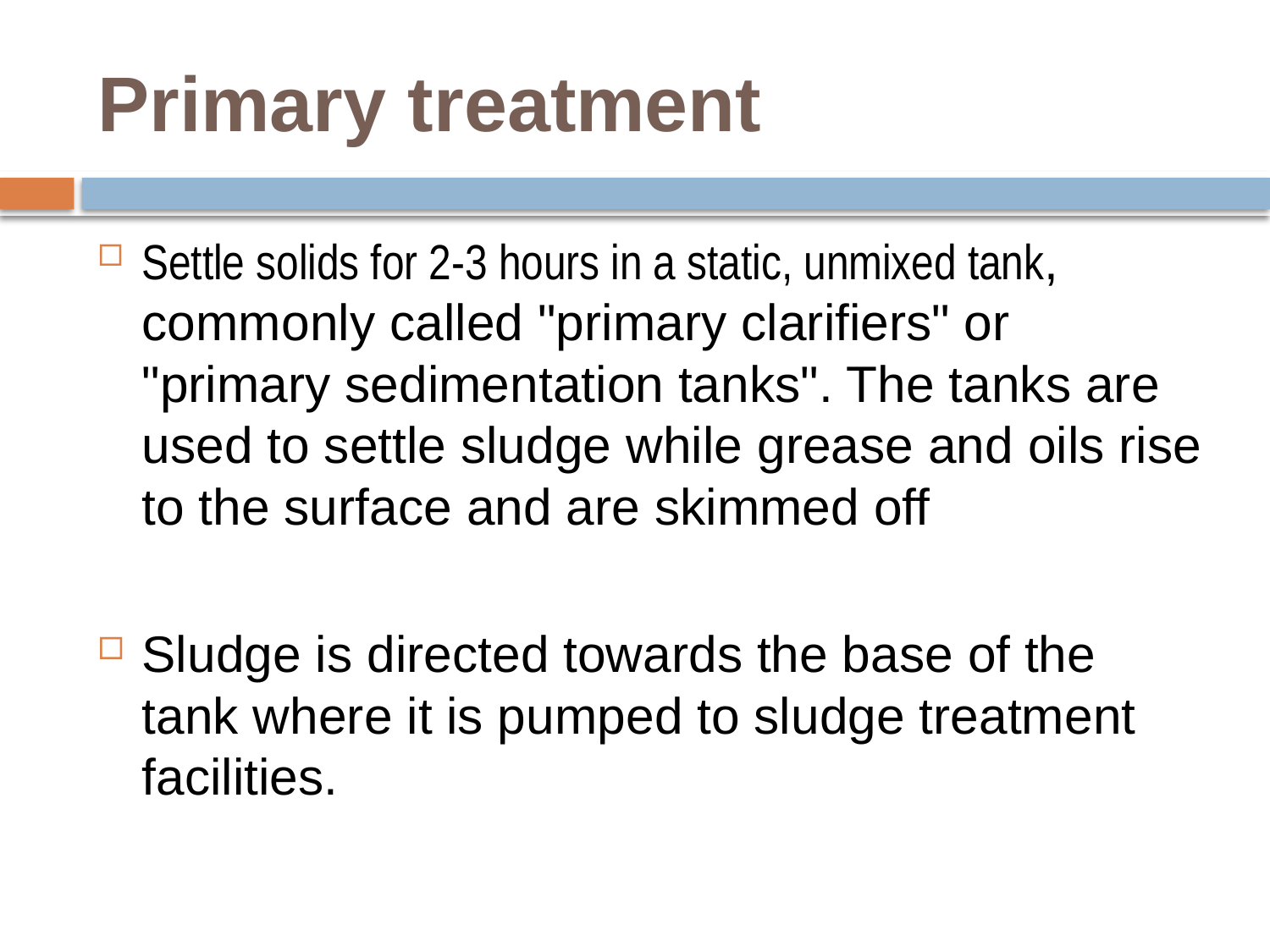

# Primary treatment
Settle solids for 2‑3 hours in a static, unmixed tank, commonly called "primary clarifiers" or "primary sedimentation tanks". The tanks are used to settle sludge while grease and oils rise to the surface and are skimmed off

Sludge is directed towards the base of the tank where it is pumped to sludge treatment facilities.